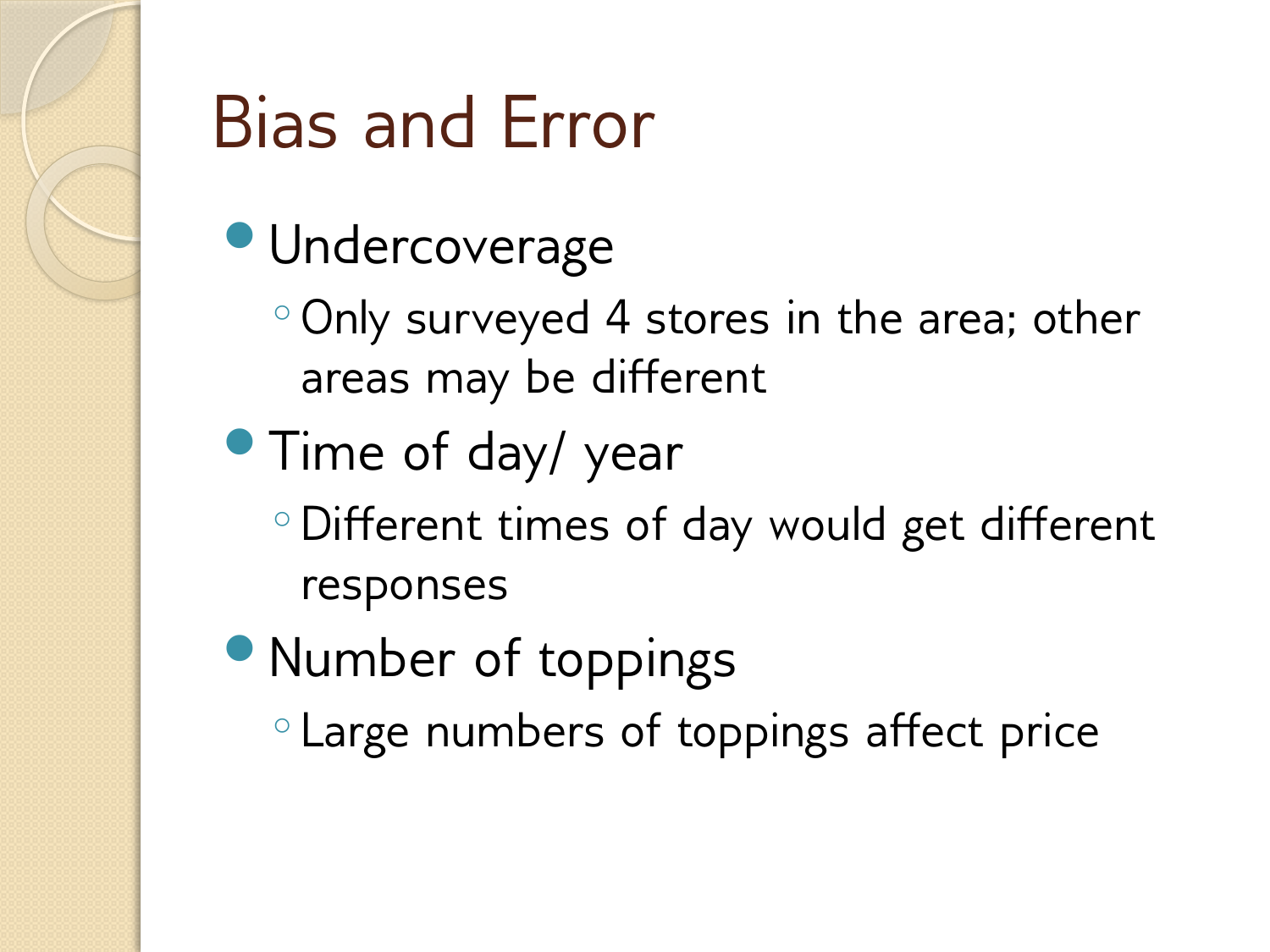

# Bias and Error
Undercoverage
Only surveyed 4 stores in the area; other areas may be different
Time of day/ year
Different times of day would get different responses
Number of toppings
Large numbers of toppings affect price